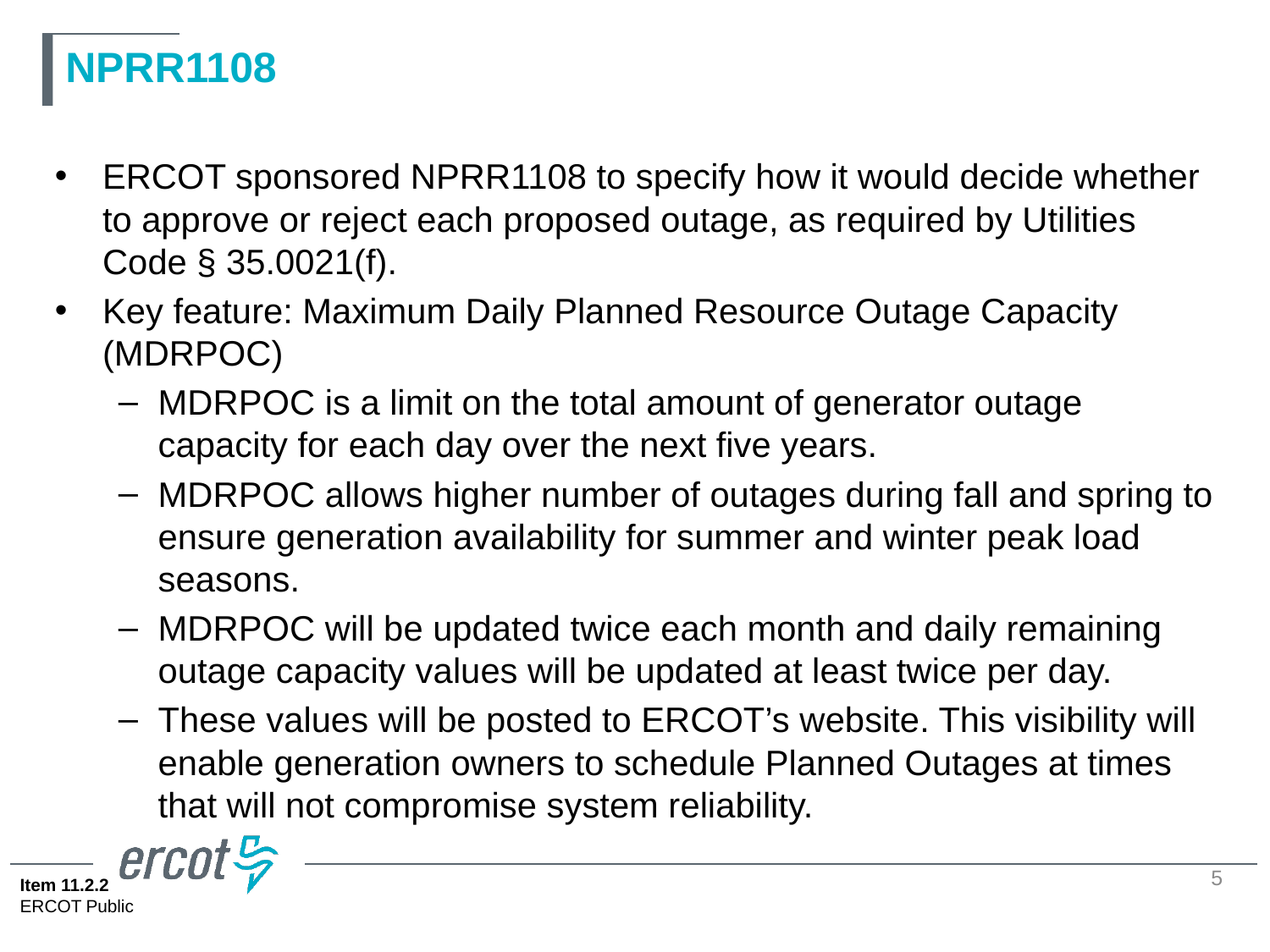

# NPRR1108
ERCOT sponsored NPRR1108 to specify how it would decide whether to approve or reject each proposed outage, as required by Utilities Code § 35.0021(f).
Key feature: Maximum Daily Planned Resource Outage Capacity (MDRPOC)
MDRPOC is a limit on the total amount of generator outage capacity for each day over the next five years.
MDRPOC allows higher number of outages during fall and spring to ensure generation availability for summer and winter peak load seasons.
MDRPOC will be updated twice each month and daily remaining outage capacity values will be updated at least twice per day.
These values will be posted to ERCOT’s website. This visibility will enable generation owners to schedule Planned Outages at times that will not compromise system reliability.

5